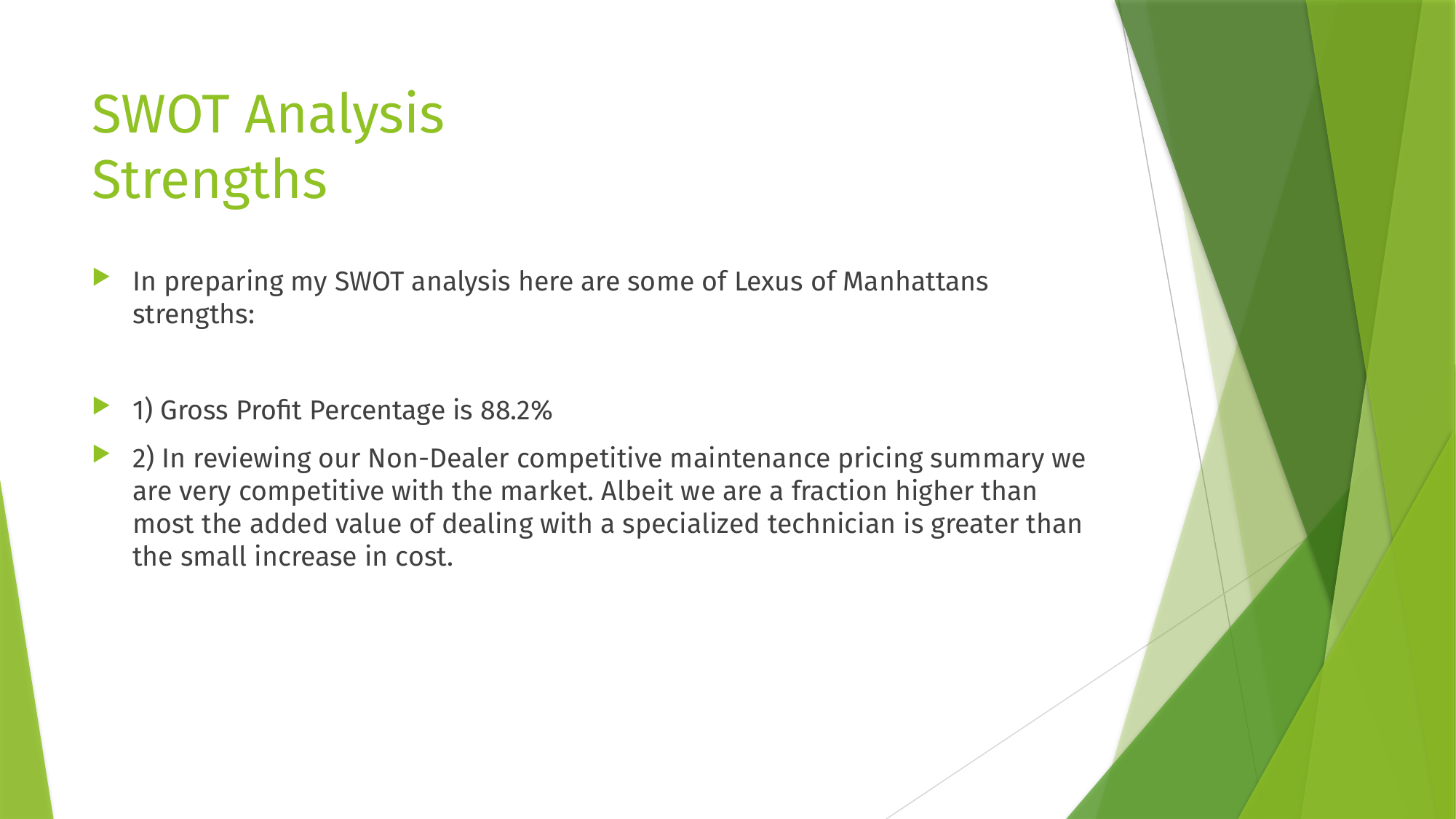

# SWOT Analysis Strengths
In preparing my SWOT analysis here are some of Lexus of Manhattans strengths:

1) Gross Profit Percentage is 88.2%
2) In reviewing our Non-Dealer competitive maintenance pricing summary we are very competitive with the market. Albeit we are a fraction higher than most the added value of dealing with a specialized technician is greater than the small increase in cost.